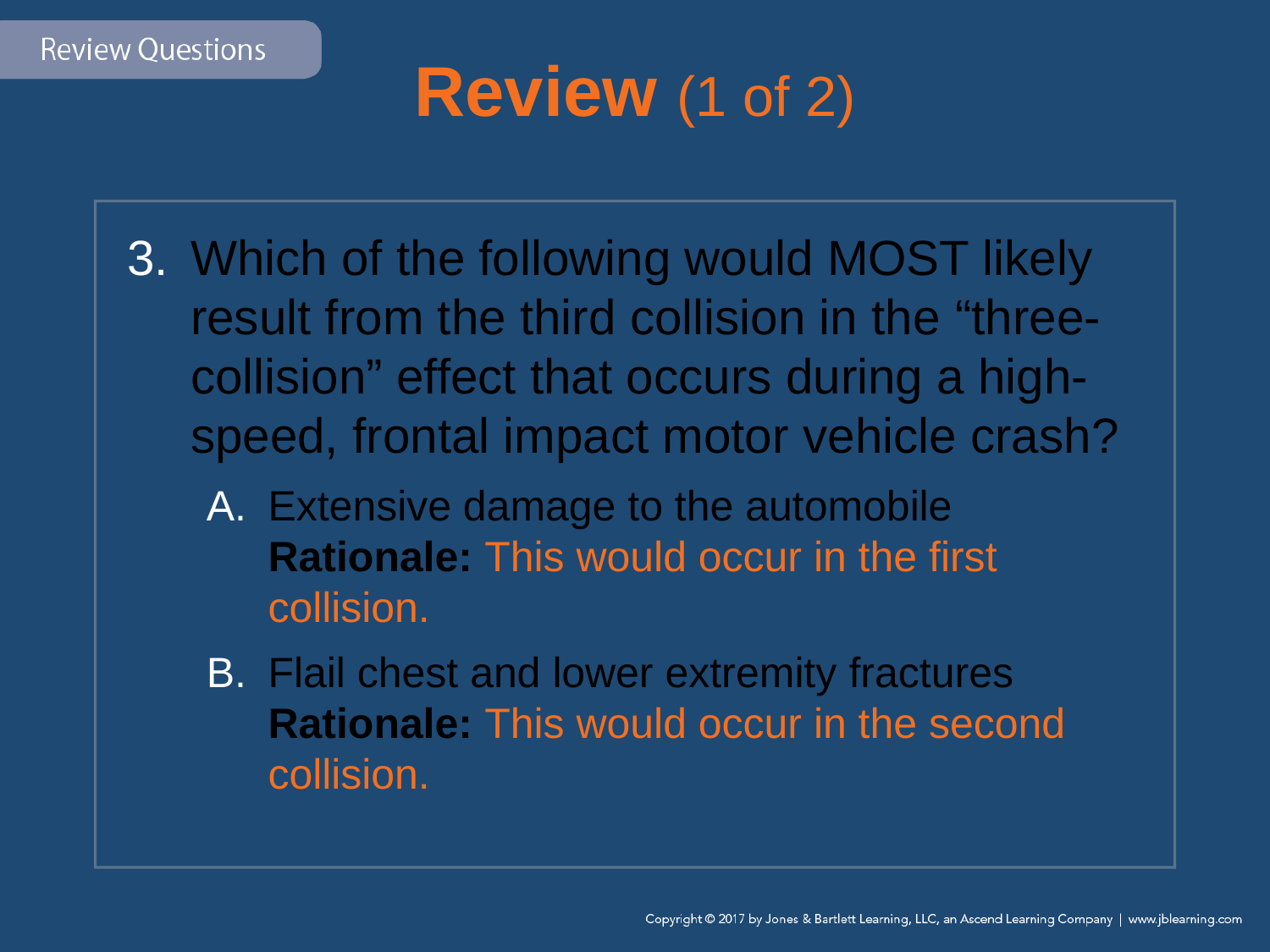

# Review (1 of 2)
Which of the following would MOST likely result from the third collision in the “three-collision” effect that occurs during a high-speed, frontal impact motor vehicle crash?
Extensive damage to the automobile
Rationale: This would occur in the first collision.
Flail chest and lower extremity fractures
Rationale: This would occur in the second collision.